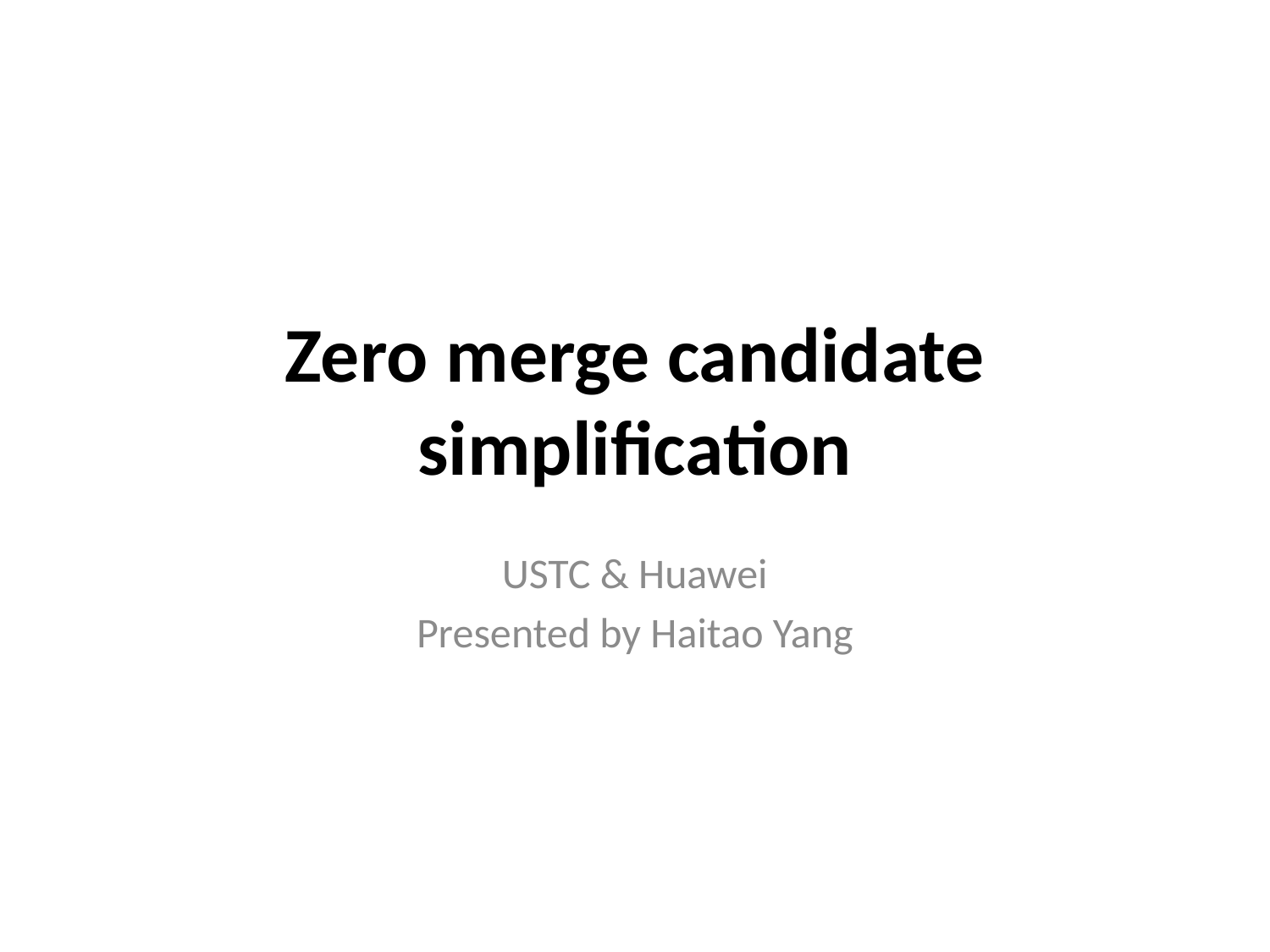

# Zero merge candidate simplification
USTC & Huawei
Presented by Haitao Yang